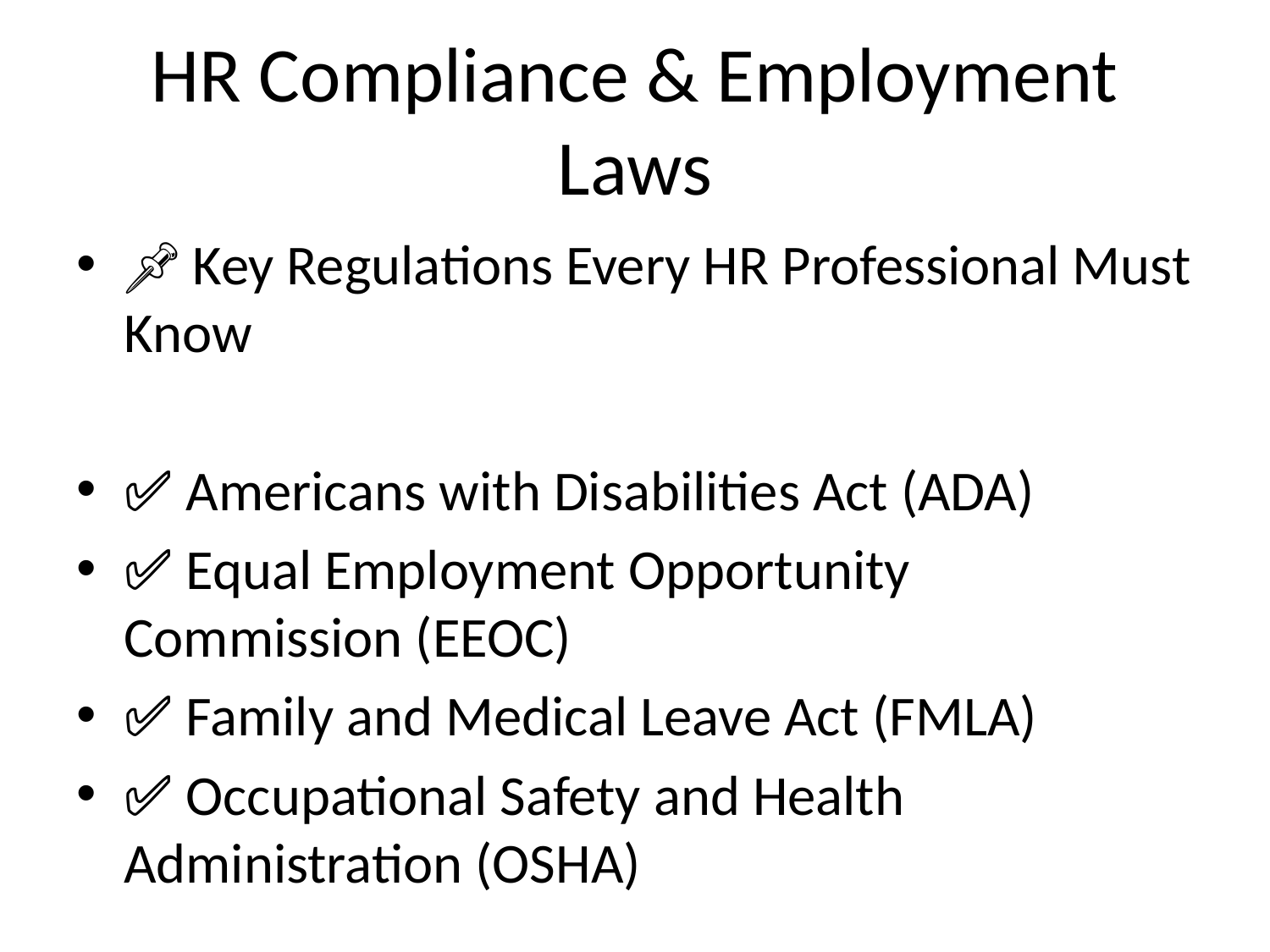

# HR Compliance & Employment Laws
📌 Key Regulations Every HR Professional Must Know

✅ Americans with Disabilities Act (ADA)
✅ Equal Employment Opportunity Commission (EEOC)
✅ Family and Medical Leave Act (FMLA)
✅ Occupational Safety and Health Administration (OSHA)